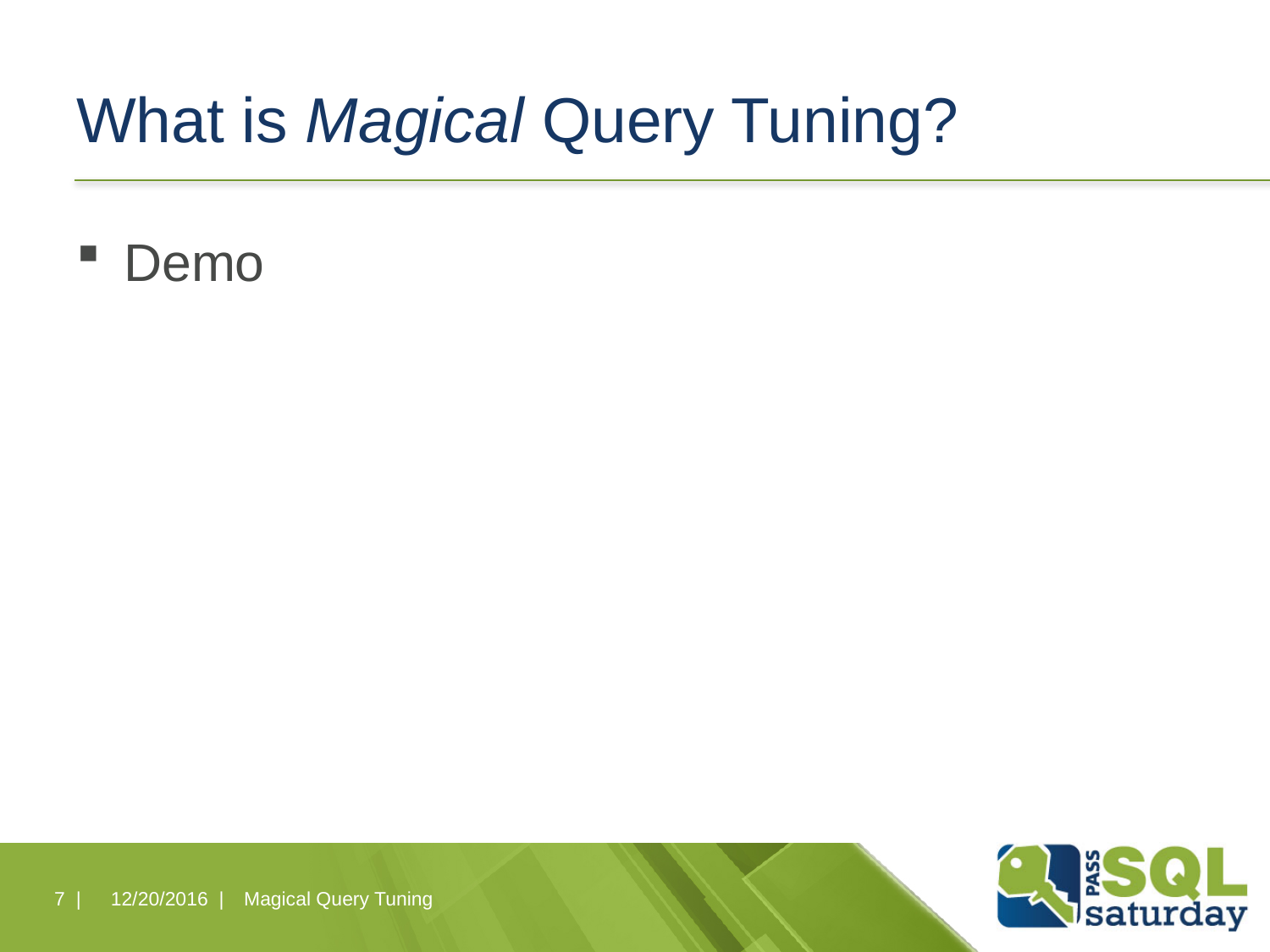

# What is Magical Query Tuning?
Demo
7  |
12/20/2016  |
Magical Query Tuning